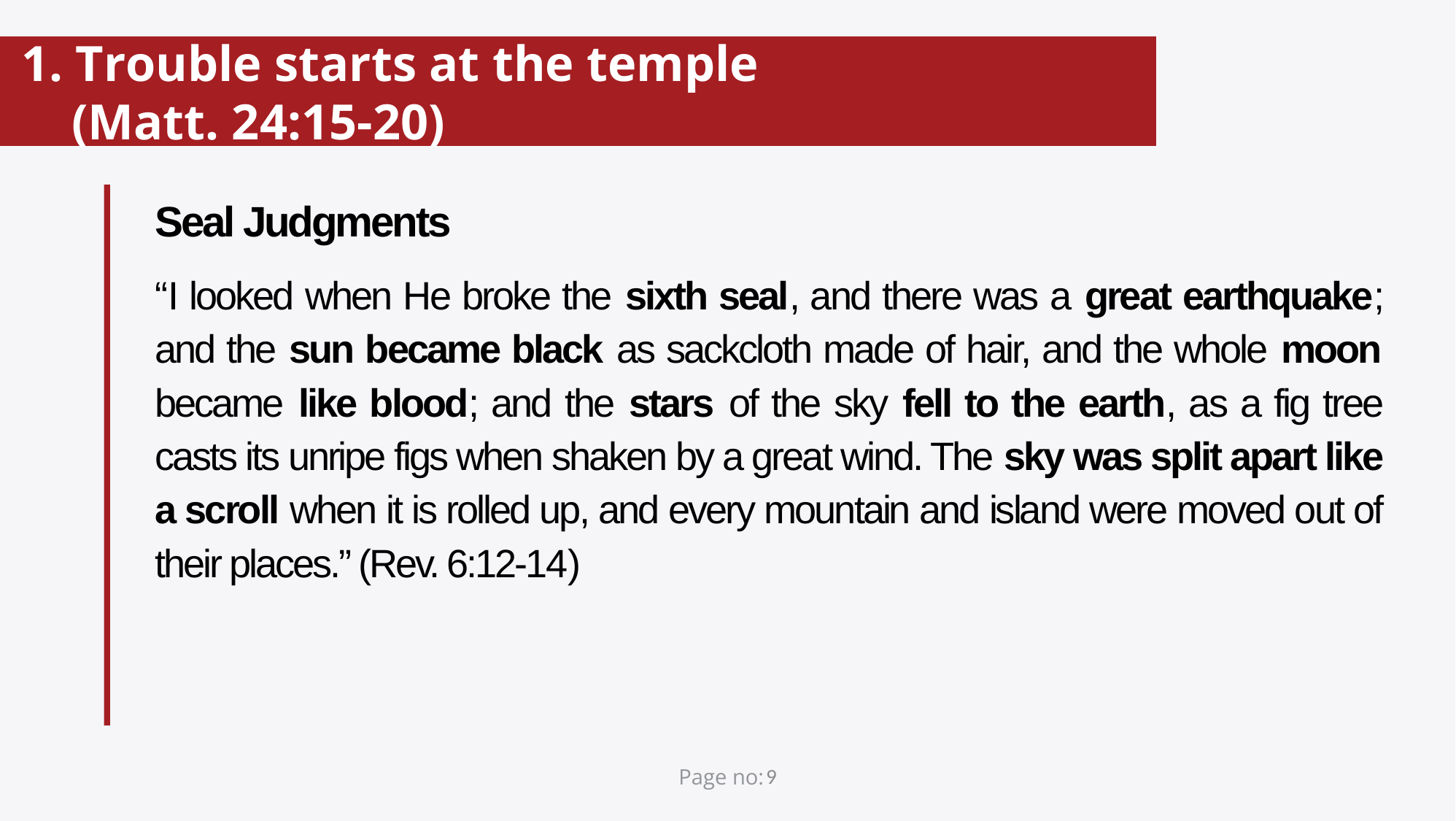

# 1. Trouble starts at the temple (Matt. 24:15-20)
Seal Judgments
“I looked when He broke the sixth seal, and there was a great earthquake; and the sun became black as sackcloth made of hair, and the whole moon became like blood; and the stars of the sky fell to the earth, as a fig tree casts its unripe figs when shaken by a great wind. The sky was split apart like a scroll when it is rolled up, and every mountain and island were moved out of their places.” (Rev. 6:12-14)